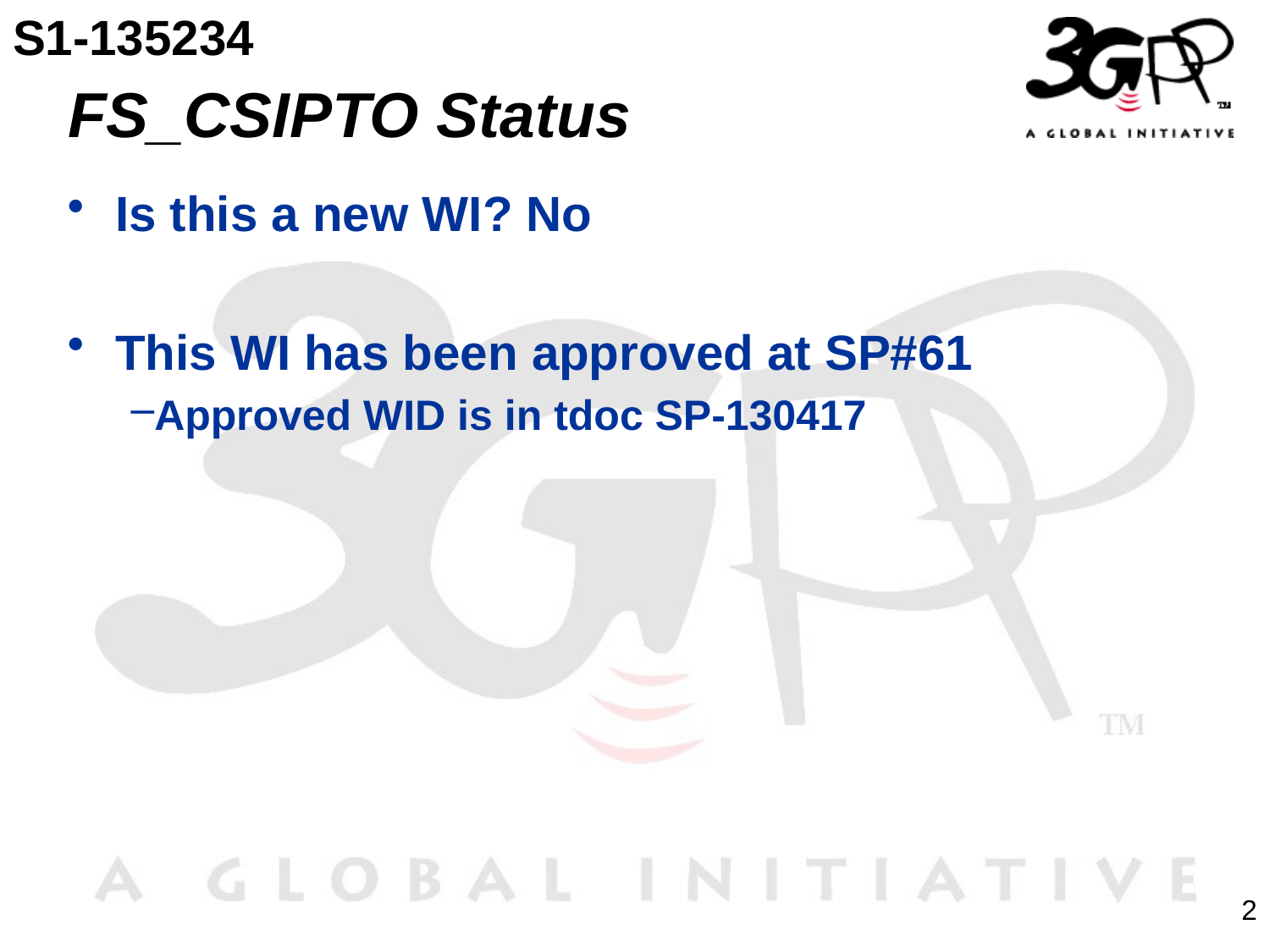

S1-135234
# FS_CSIPTO Status
Is this a new WI? No

This WI has been approved at SP#61
Approved WID is in tdoc SP-130417
2